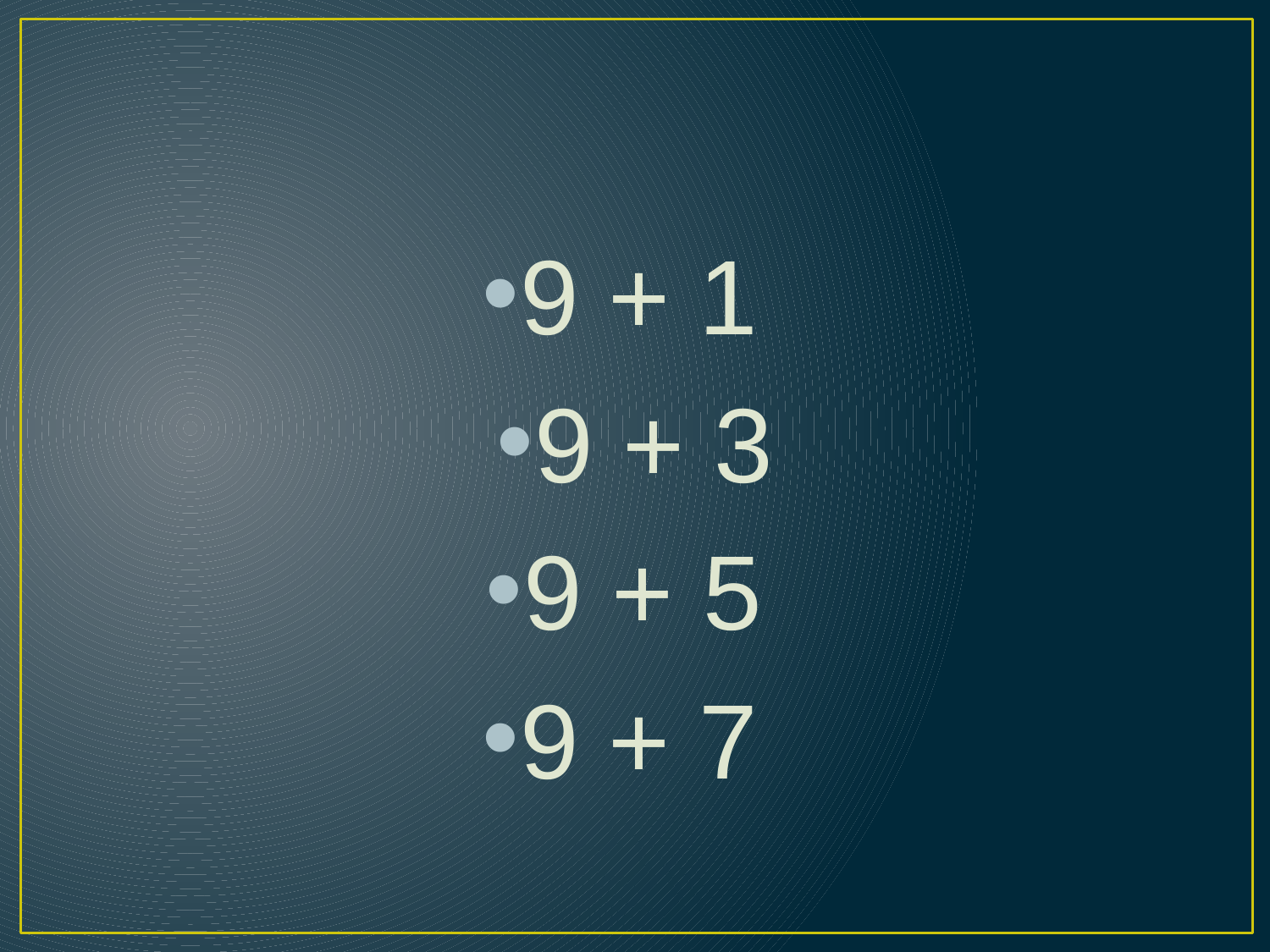

9 + 1
9 + 3
9 + 5
9 + 7